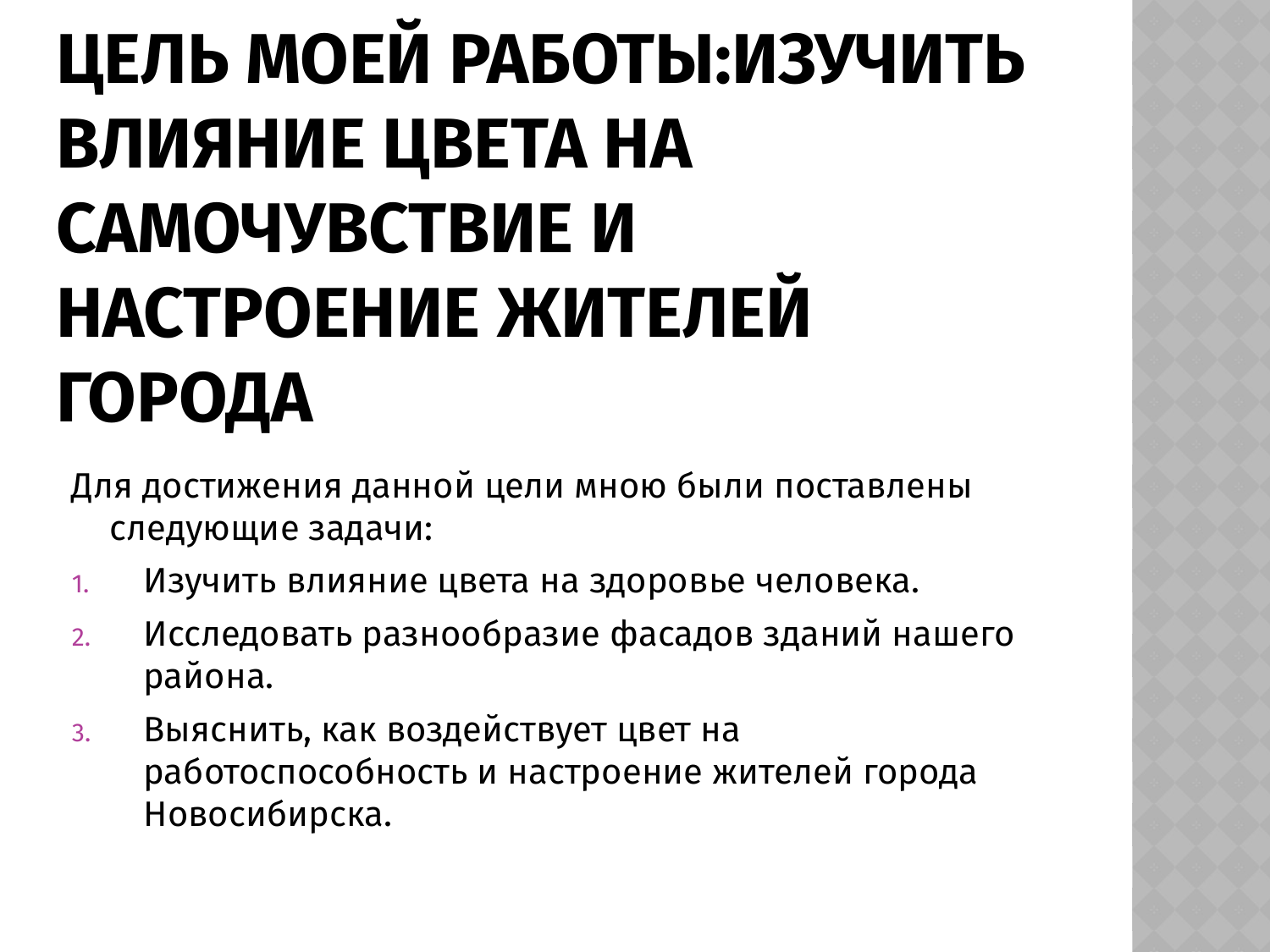

# Цель моей работы:изучить влияние цвета на самочувствие и настроение жителей города
Для достижения данной цели мною были поставлены следующие задачи:
Изучить влияние цвета на здоровье человека.
Исследовать разнообразие фасадов зданий нашего района.
Выяснить, как воздействует цвет на работоспособность и настроение жителей города Новосибирска.